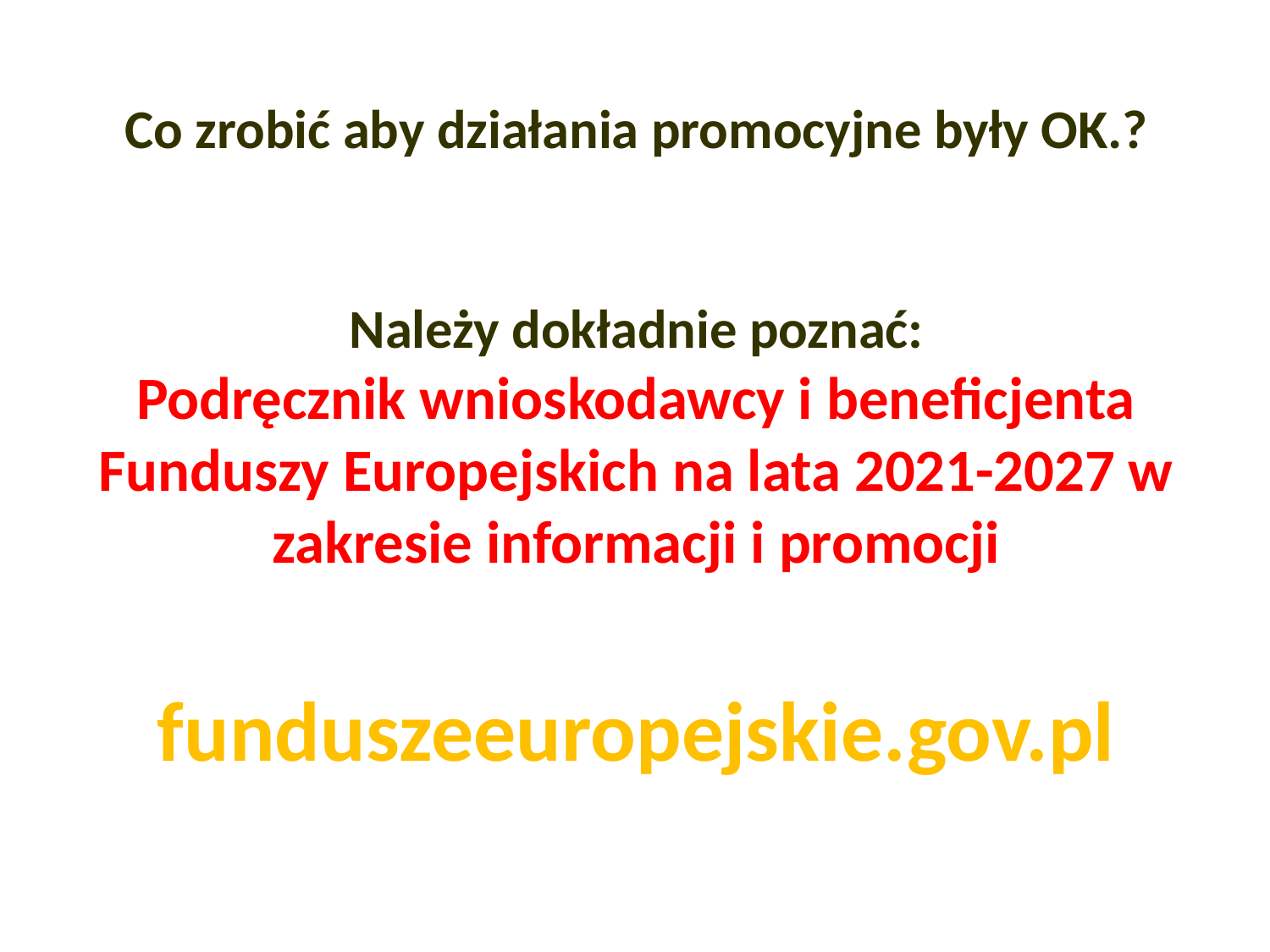

# Co zrobić aby działania promocyjne były OK.?
Należy dokładnie poznać:
Podręcznik wnioskodawcy i beneficjenta Funduszy Europejskich na lata 2021-2027 w zakresie informacji i promocji

funduszeeuropejskie.gov.pl